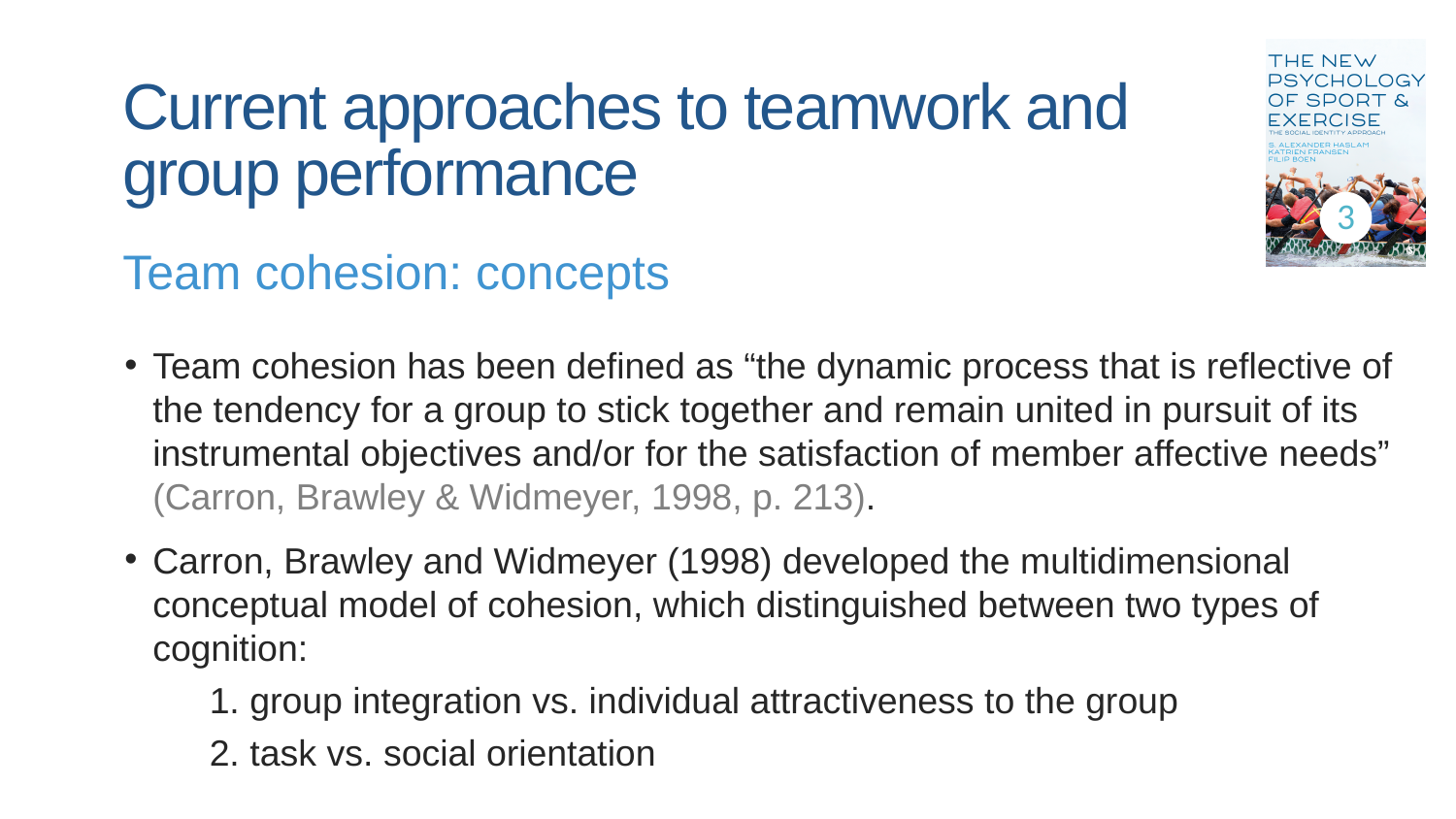

# Current approaches to teamwork and group performance
3
Team cohesion: concepts
Team cohesion has been defined as “the dynamic process that is reflective of the tendency for a group to stick together and remain united in pursuit of its instrumental objectives and/or for the satisfaction of member affective needs” (Carron, Brawley & Widmeyer, 1998, p. 213).
Carron, Brawley and Widmeyer (1998) developed the multidimensional conceptual model of cohesion, which distinguished between two types of cognition:
1. group integration vs. individual attractiveness to the group
2. task vs. social orientation